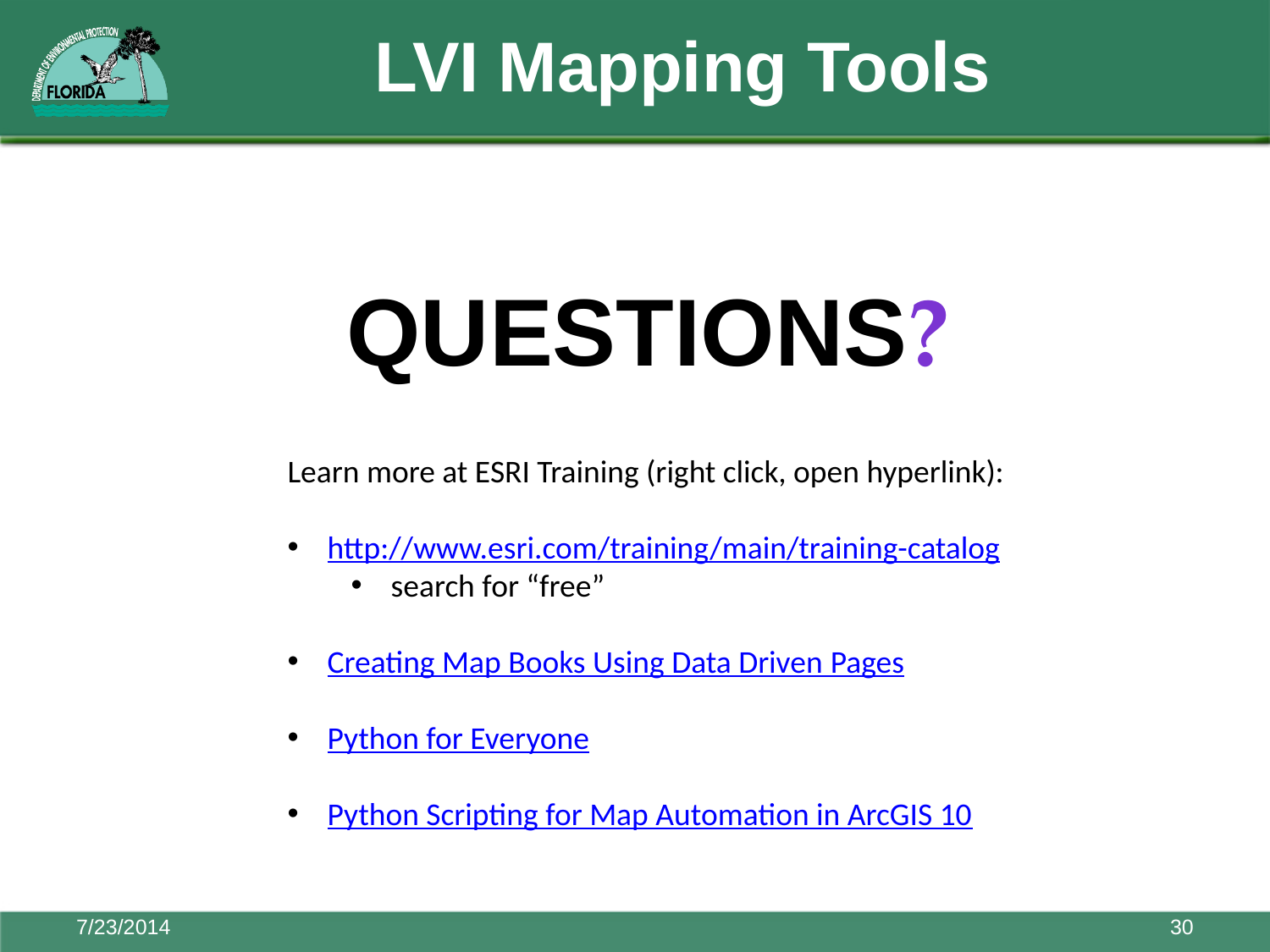

# LVI Mapping Tools
Questions?
Learn more at ESRI Training (right click, open hyperlink):

http://www.esri.com/training/main/training-catalog
search for “free”

Creating Map Books Using Data Driven Pages

Python for Everyone

Python Scripting for Map Automation in ArcGIS 10
7/23/2014
30